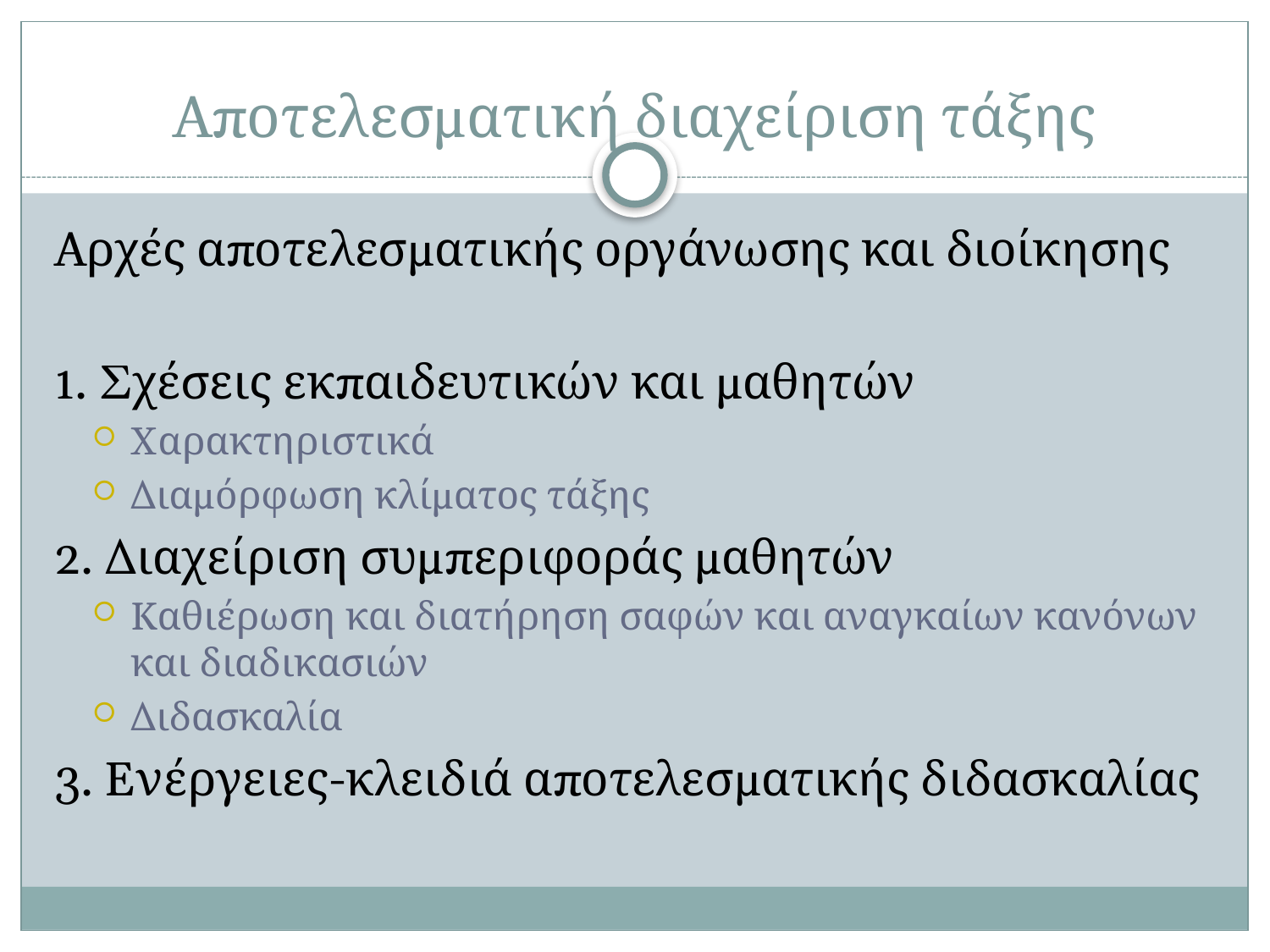

# Αποτελεσματική διαχείριση τάξης
Αρχές αποτελεσματικής οργάνωσης και διοίκησης

1. Σχέσεις εκπαιδευτικών και μαθητών
Χαρακτηριστικά
Διαμόρφωση κλίματος τάξης
2. Διαχείριση συμπεριφοράς μαθητών
Καθιέρωση και διατήρηση σαφών και αναγκαίων κανόνων και διαδικασιών
Διδασκαλία
3. Ενέργειες-κλειδιά αποτελεσματικής διδασκαλίας